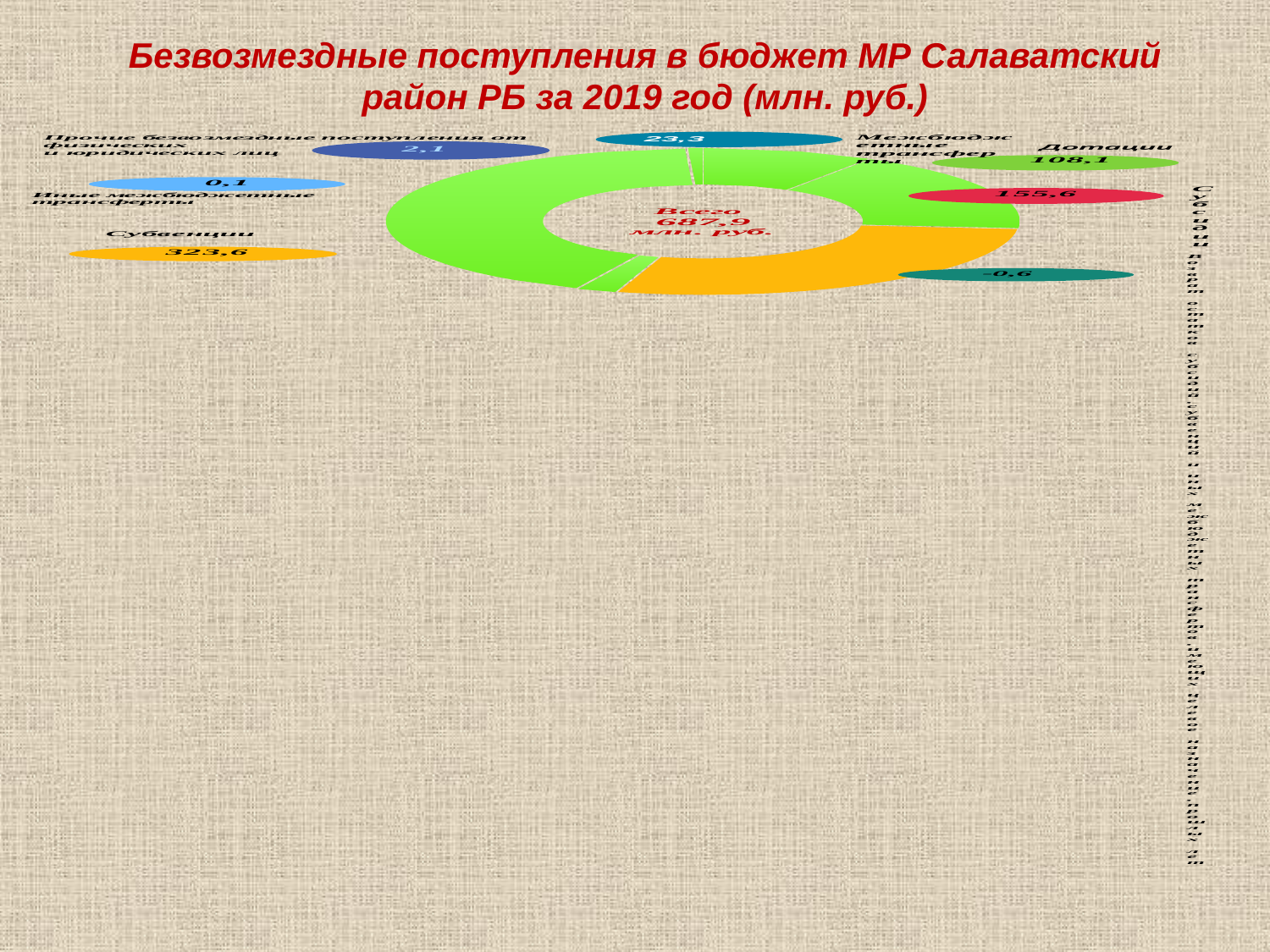

Безвозмездные поступления в бюджет МР Салаватский район РБ за 2019 год (млн. руб.)

### Chart

| Category | Столбец1 |
|---|---|
| Дотации | 108.2 |
| Субсидии | 218.6 |
| Субвенции | 343.6 |
| Иные межбюджетные трансферты | 24.6 |
| Прочие безвозмездные поступления от физических и юридических лиц | 526.8 |
| Возврат остатков | -9.4 |